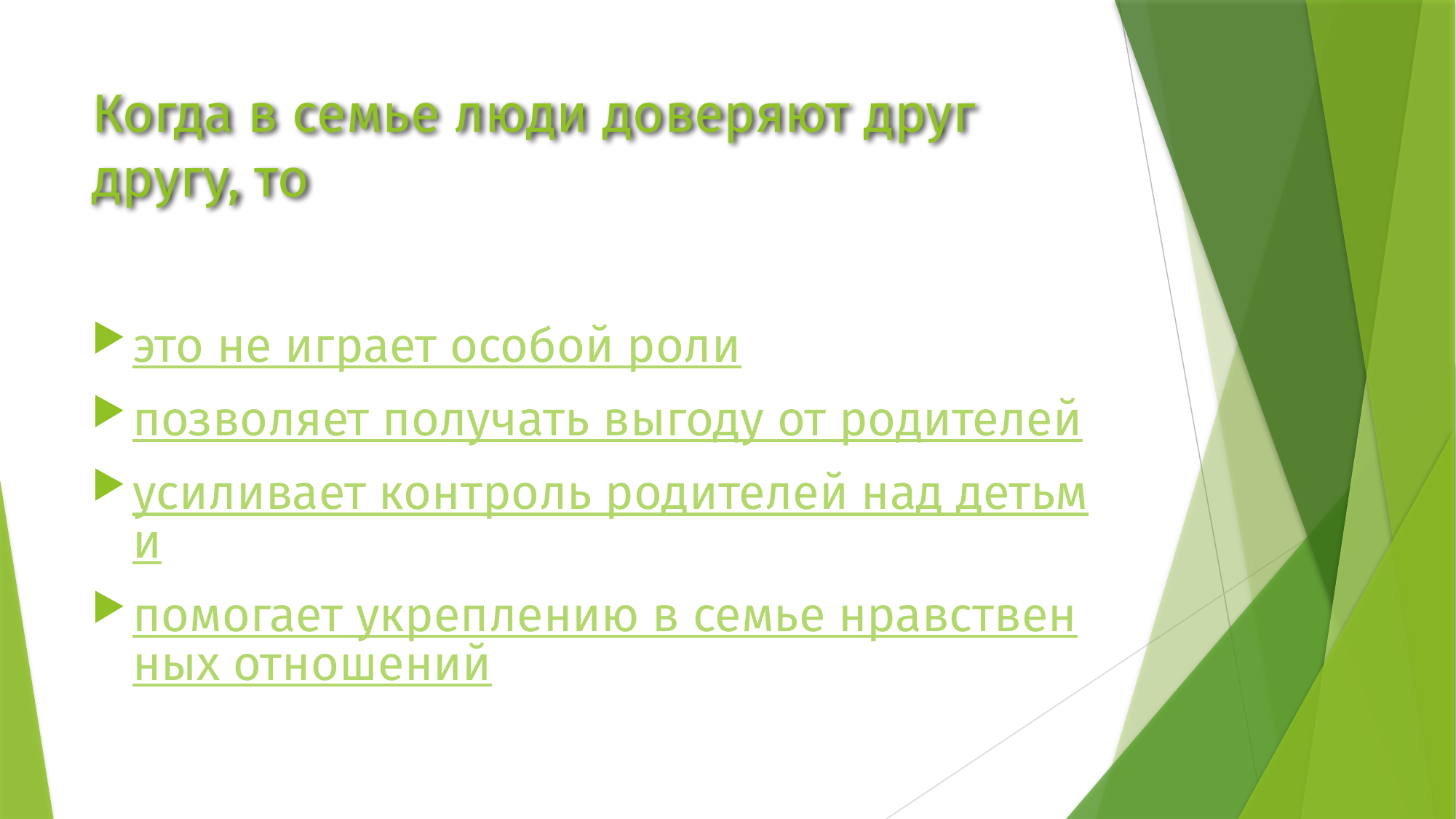

# Когда в семье люди доверяют друг другу, то
это не играет особой роли
позволяет получать выгоду от родителей
усиливает контроль родителей над детьми
помогает укреплению в семье нравственных отношений